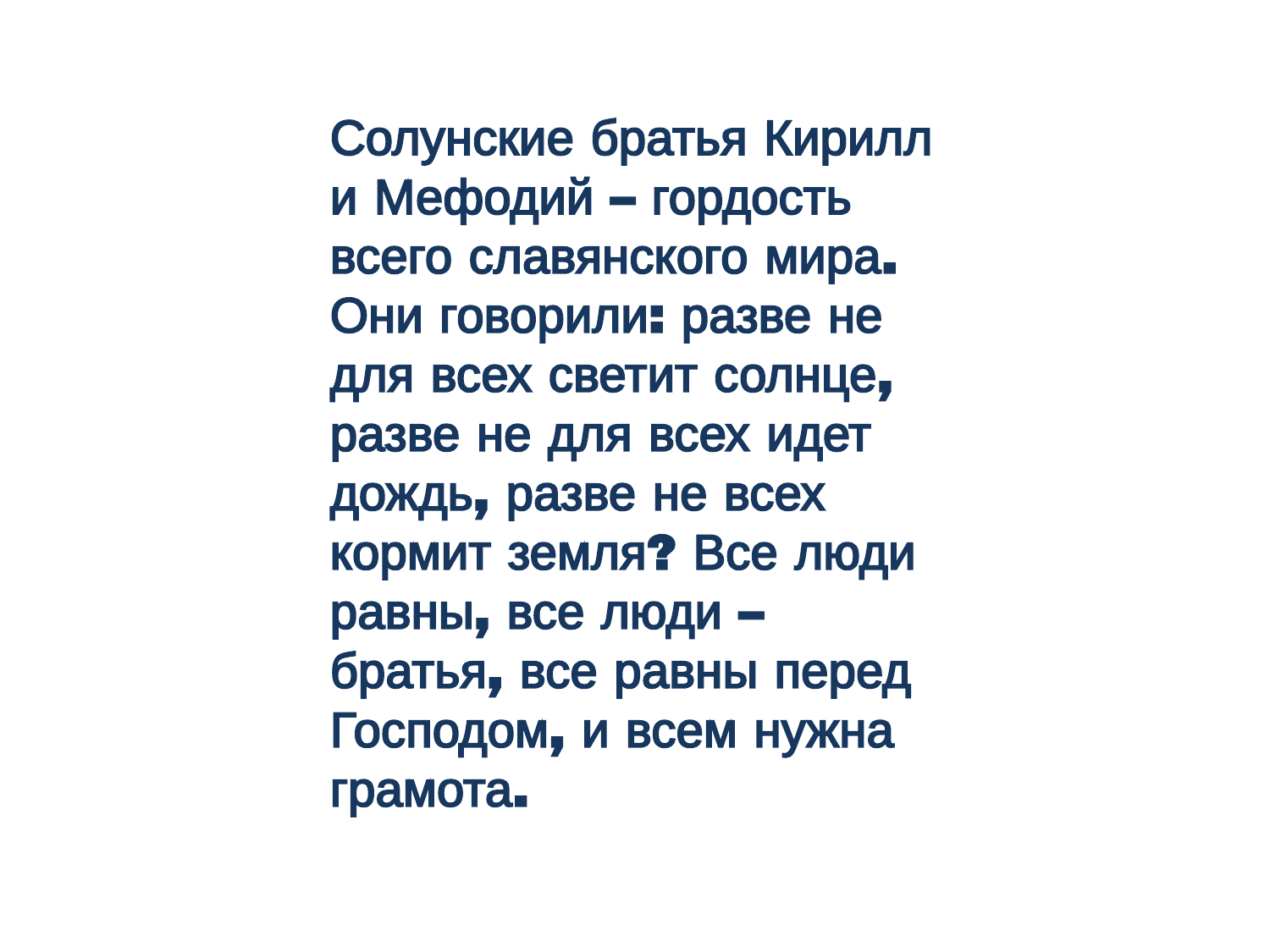

Солунские братья Кирилл и Мефодий – гордость всего славянского мира. Они говорили: разве не для всех светит солнце, разве не для всех идет дождь, разве не всех кормит земля? Все люди равны, все люди – братья, все равны перед Господом, и всем нужна грамота.